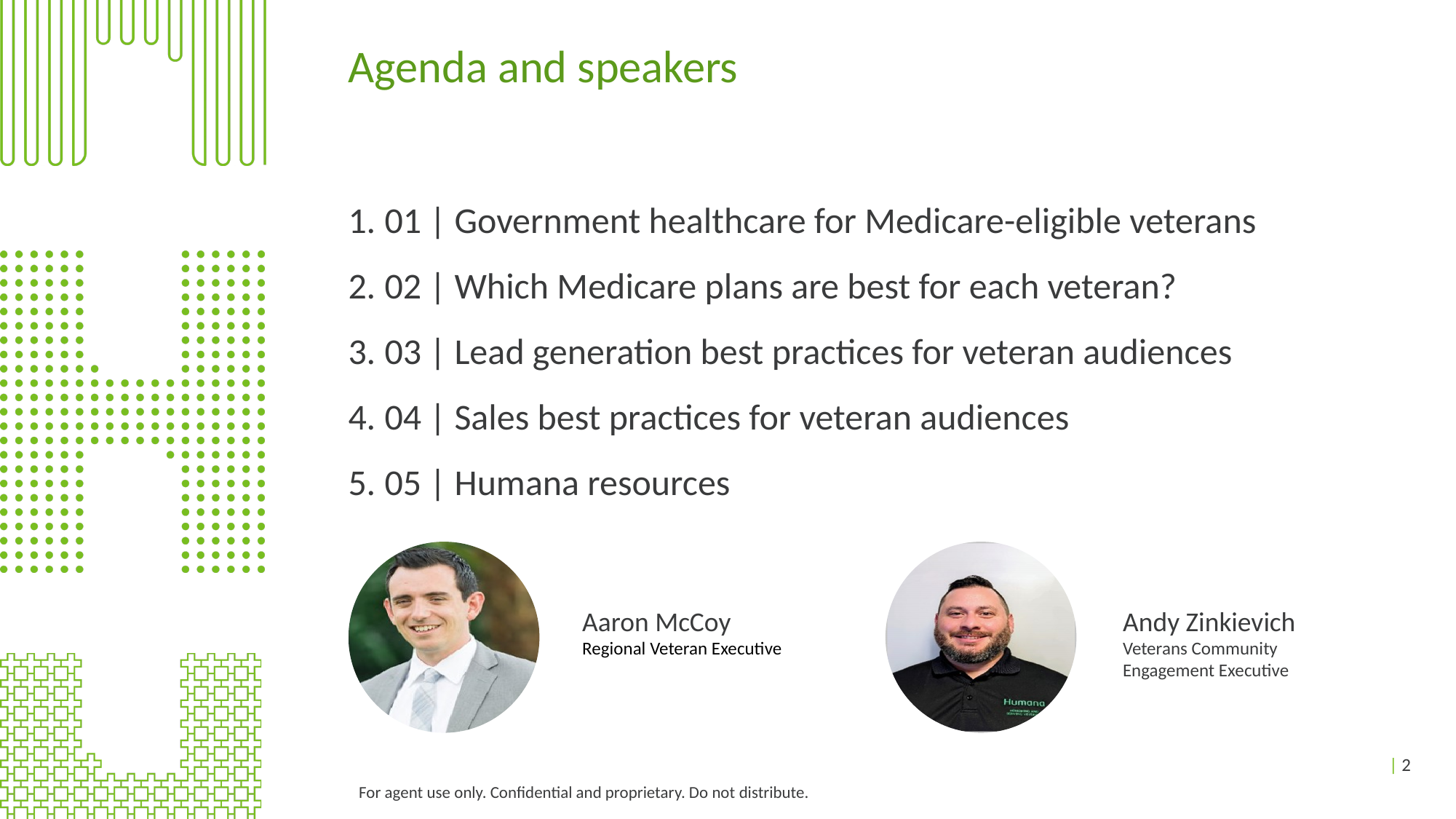

# Agenda and speakers
01 | Government healthcare for Medicare-eligible veterans
02 | Which Medicare plans are best for each veteran?
03 | Lead generation best practices for veteran audiences
04 | Sales best practices for veteran audiences
05 | Humana resources

Aaron McCoy
Regional Veteran Executive
Andy Zinkievich
Veterans Community Engagement Executive
For agent use only. Confidential and proprietary. Do not distribute.